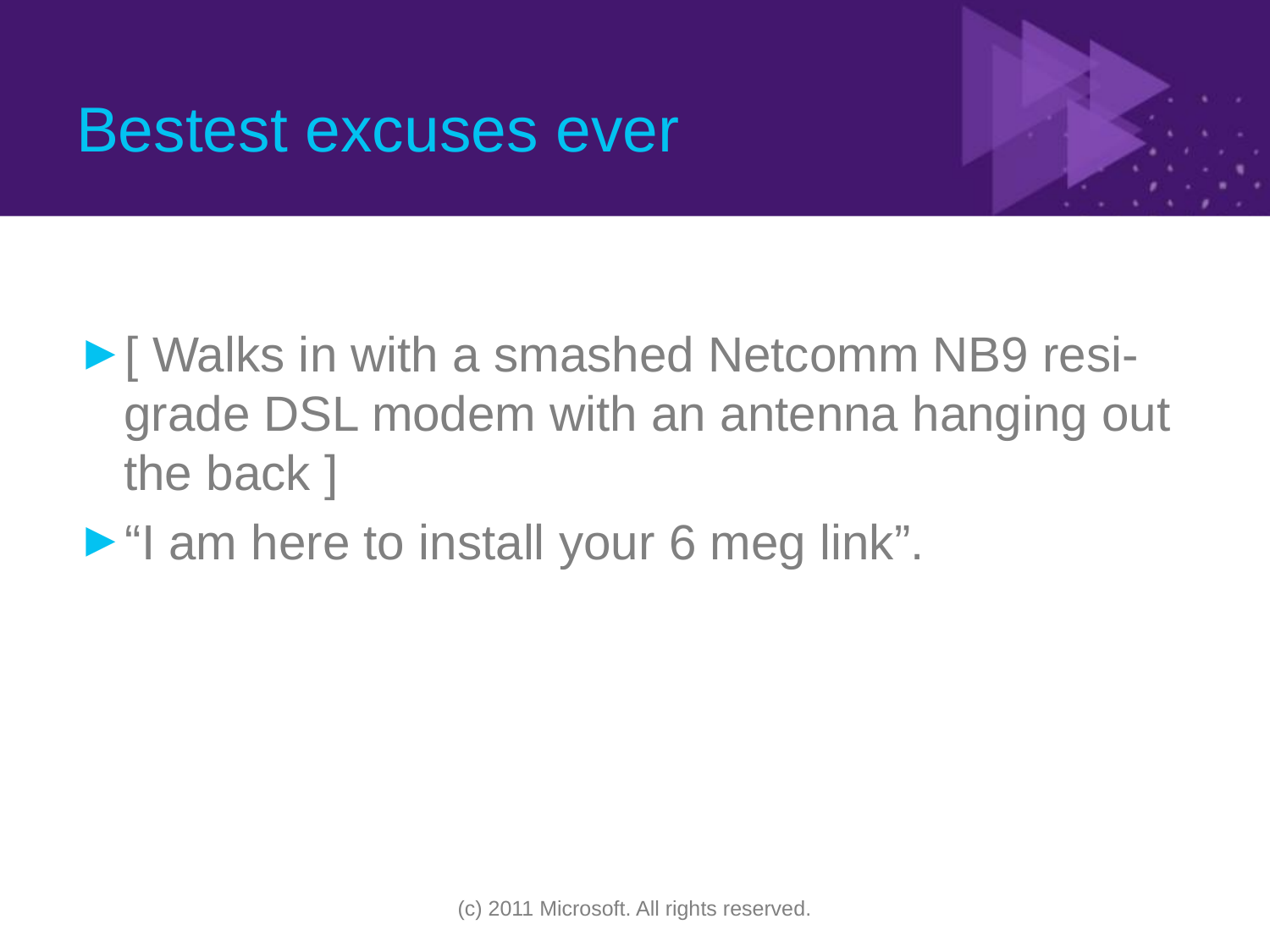

# Bestest excuses ever
[ Walks in with a smashed Netcomm NB9 resi-grade DSL modem with an antenna hanging out the back ]
“I am here to install your 6 meg link”.
(c) 2011 Microsoft. All rights reserved.